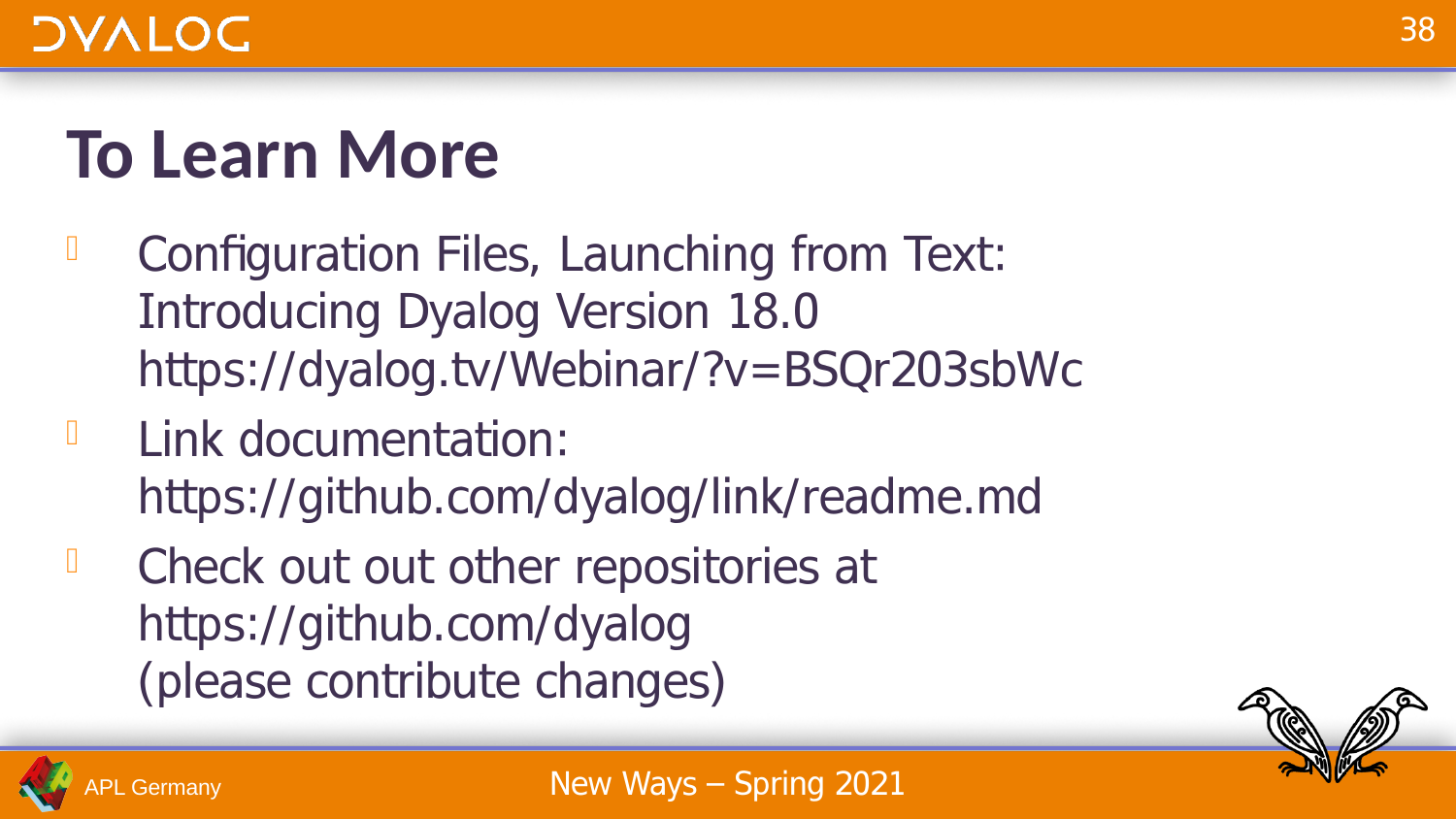

# To Learn More
Configuration Files, Launching from Text:
Introducing Dyalog Version 18.0
https://dyalog.tv/Webinar/?v=BSQr203sbWc
Link documentation:
https://github.com/dyalog/link/readme.md
Check out out other repositories at
https://github.com/dyalog
(please contribute changes)